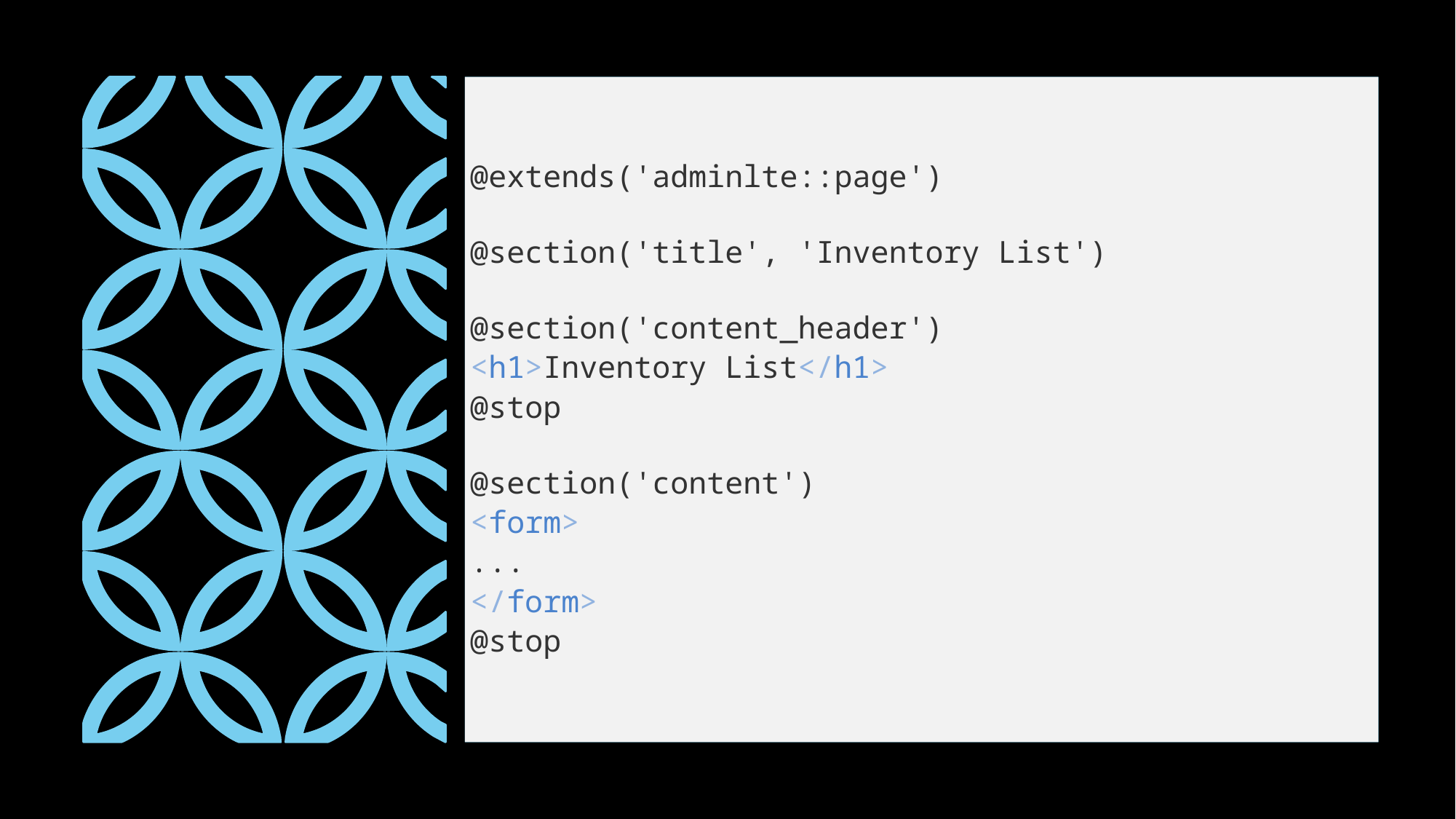

@extends('adminlte::page')
@section('title', 'Inventory List')
@section('content_header')
<h1>Inventory List</h1>
@stop
@section('content')
<form>
...
</form>
@stop